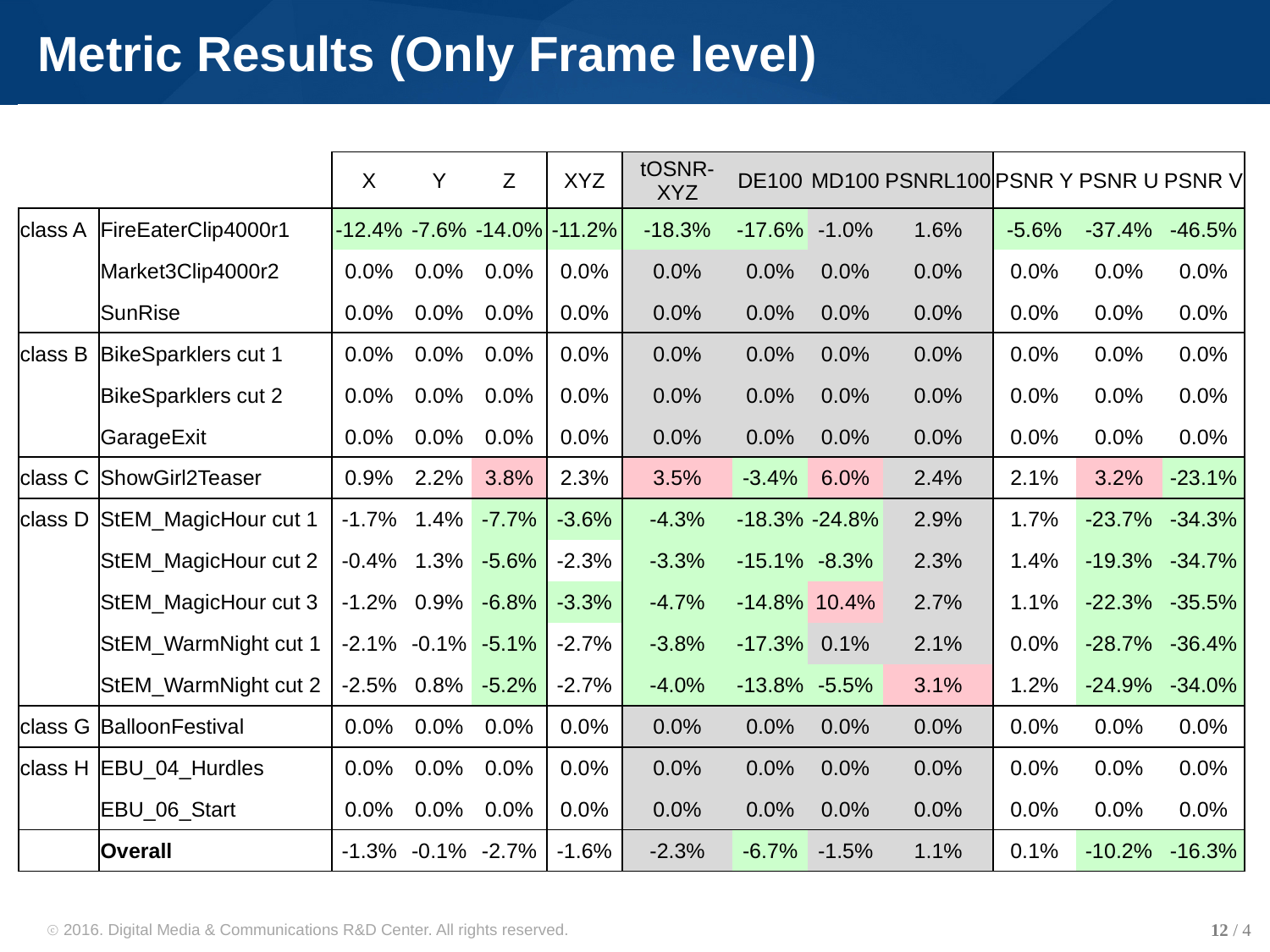

# Metric Results (Only Frame level)
|  |  | X | Y | Z | XYZ | tOSNR- XYZ | DE100 | MD100 | PSNRL100 | PSNR Y | PSNR U | PSNR V |
| --- | --- | --- | --- | --- | --- | --- | --- | --- | --- | --- | --- | --- |
| class A | FireEaterClip4000r1 | -12.4% | -7.6% | -14.0% | -11.2% | -18.3% | -17.6% | -1.0% | 1.6% | -5.6% | -37.4% | -46.5% |
|  | Market3Clip4000r2 | 0.0% | 0.0% | 0.0% | 0.0% | 0.0% | 0.0% | 0.0% | 0.0% | 0.0% | 0.0% | 0.0% |
|  | SunRise | 0.0% | 0.0% | 0.0% | 0.0% | 0.0% | 0.0% | 0.0% | 0.0% | 0.0% | 0.0% | 0.0% |
| class B | BikeSparklers cut 1 | 0.0% | 0.0% | 0.0% | 0.0% | 0.0% | 0.0% | 0.0% | 0.0% | 0.0% | 0.0% | 0.0% |
|  | BikeSparklers cut 2 | 0.0% | 0.0% | 0.0% | 0.0% | 0.0% | 0.0% | 0.0% | 0.0% | 0.0% | 0.0% | 0.0% |
|  | GarageExit | 0.0% | 0.0% | 0.0% | 0.0% | 0.0% | 0.0% | 0.0% | 0.0% | 0.0% | 0.0% | 0.0% |
| class C | ShowGirl2Teaser | 0.9% | 2.2% | 3.8% | 2.3% | 3.5% | -3.4% | 6.0% | 2.4% | 2.1% | 3.2% | -23.1% |
| class D | StEM\_MagicHour cut 1 | -1.7% | 1.4% | -7.7% | -3.6% | -4.3% | -18.3% | -24.8% | 2.9% | 1.7% | -23.7% | -34.3% |
|  | StEM\_MagicHour cut 2 | -0.4% | 1.3% | -5.6% | -2.3% | -3.3% | -15.1% | -8.3% | 2.3% | 1.4% | -19.3% | -34.7% |
|  | StEM\_MagicHour cut 3 | -1.2% | 0.9% | -6.8% | -3.3% | -4.7% | -14.8% | 10.4% | 2.7% | 1.1% | -22.3% | -35.5% |
|  | StEM\_WarmNight cut 1 | -2.1% | -0.1% | -5.1% | -2.7% | -3.8% | -17.3% | 0.1% | 2.1% | 0.0% | -28.7% | -36.4% |
|  | StEM\_WarmNight cut 2 | -2.5% | 0.8% | -5.2% | -2.7% | -4.0% | -13.8% | -5.5% | 3.1% | 1.2% | -24.9% | -34.0% |
| class G | BalloonFestival | 0.0% | 0.0% | 0.0% | 0.0% | 0.0% | 0.0% | 0.0% | 0.0% | 0.0% | 0.0% | 0.0% |
| class H | EBU\_04\_Hurdles | 0.0% | 0.0% | 0.0% | 0.0% | 0.0% | 0.0% | 0.0% | 0.0% | 0.0% | 0.0% | 0.0% |
|  | EBU\_06\_Start | 0.0% | 0.0% | 0.0% | 0.0% | 0.0% | 0.0% | 0.0% | 0.0% | 0.0% | 0.0% | 0.0% |
|  | Overall | -1.3% | -0.1% | -2.7% | -1.6% | -2.3% | -6.7% | -1.5% | 1.1% | 0.1% | -10.2% | -16.3% |
12 / 4